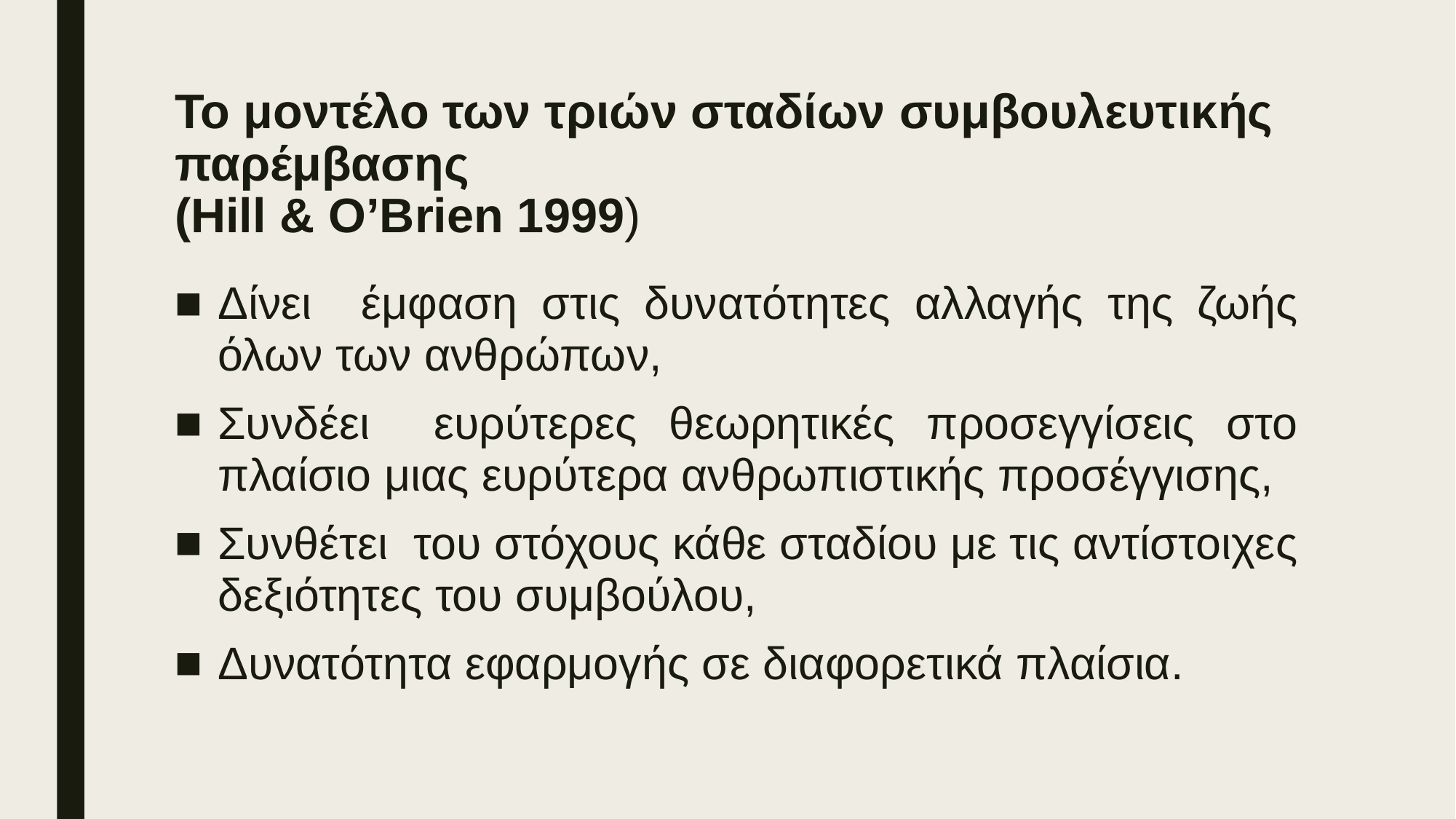

# Το μοντέλο των τριών σταδίων συμβουλευτικής παρέμβασης (Hill & O’Brien 1999)
Δίνει  έμφαση στις δυνατότητες αλλαγής της ζωής όλων των ανθρώπων,
Συνδέει  ευρύτερες θεωρητικές προσεγγίσεις στο πλαίσιο μιας ευρύτερα ανθρωπιστικής προσέγγισης,
Συνθέτει  του στόχους κάθε σταδίου με τις αντίστοιχες δεξιότητες του συμβούλου,
Δυνατότητα εφαρμογής σε διαφορετικά πλαίσια.